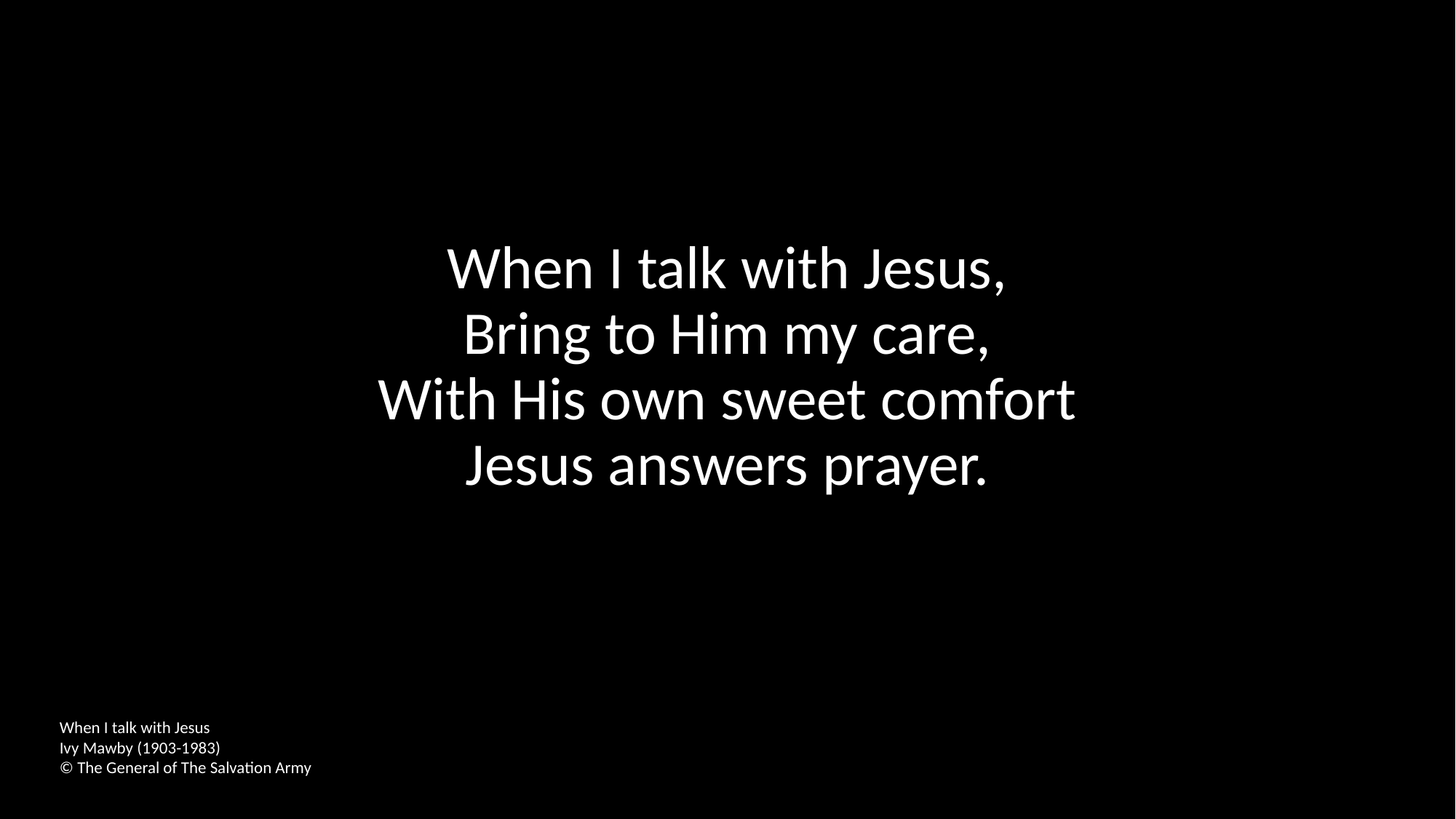

When I talk with Jesus,
Bring to Him my care,
With His own sweet comfort
Jesus answers prayer.
When I talk with Jesus
Ivy Mawby (1903-1983)
© The General of The Salvation Army